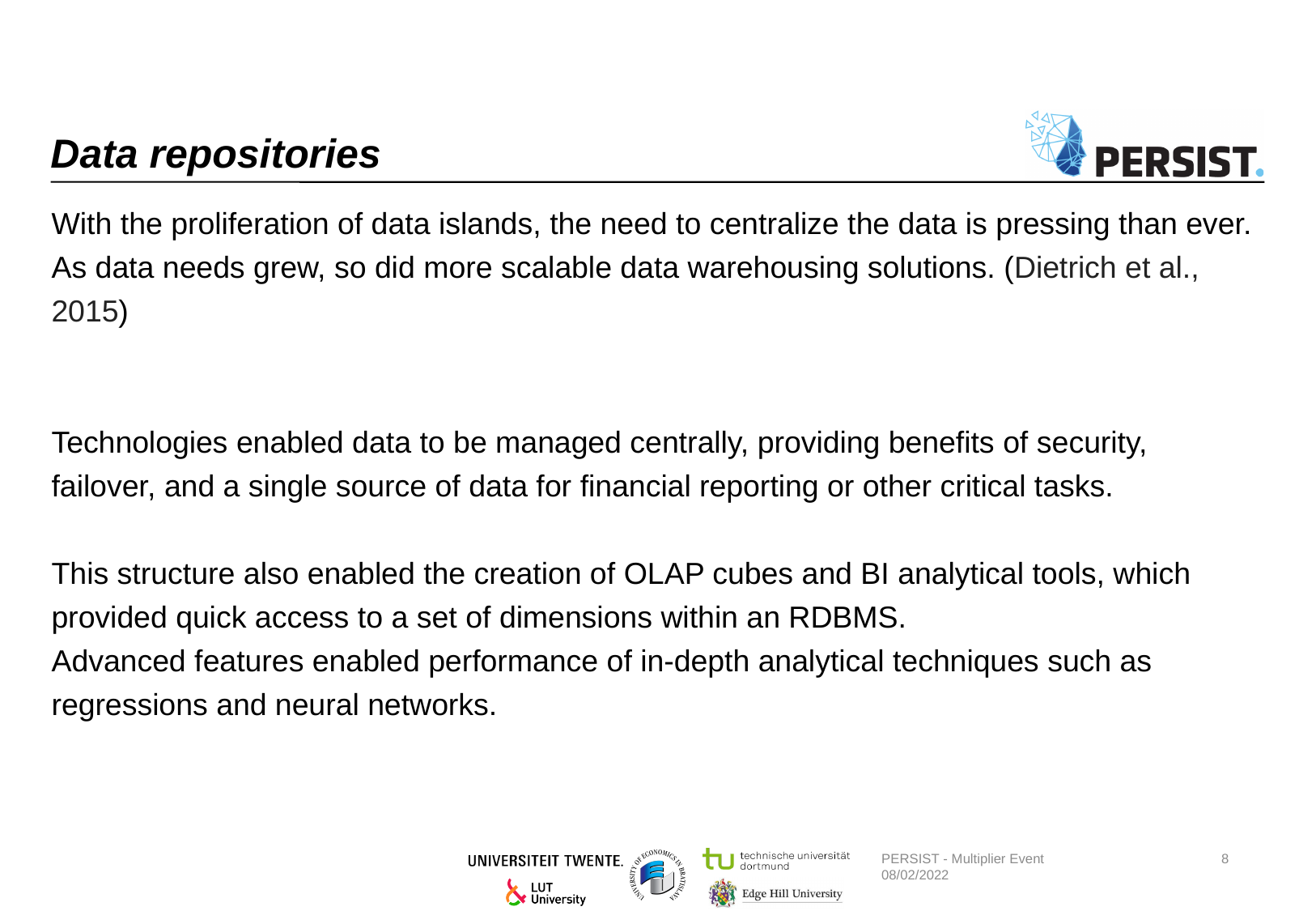

# Data repositories
With the proliferation of data islands, the need to centralize the data is pressing than ever.
As data needs grew, so did more scalable data warehousing solutions. (Dietrich et al.,
2015)

Technologies enabled data to be managed centrally, providing benefits of security,
failover, and a single source of data for financial reporting or other critical tasks.

This structure also enabled the creation of OLAP cubes and BI analytical tools, which
provided quick access to a set of dimensions within an RDBMS.
Advanced features enabled performance of in-depth analytical techniques such as
regressions and neural networks.